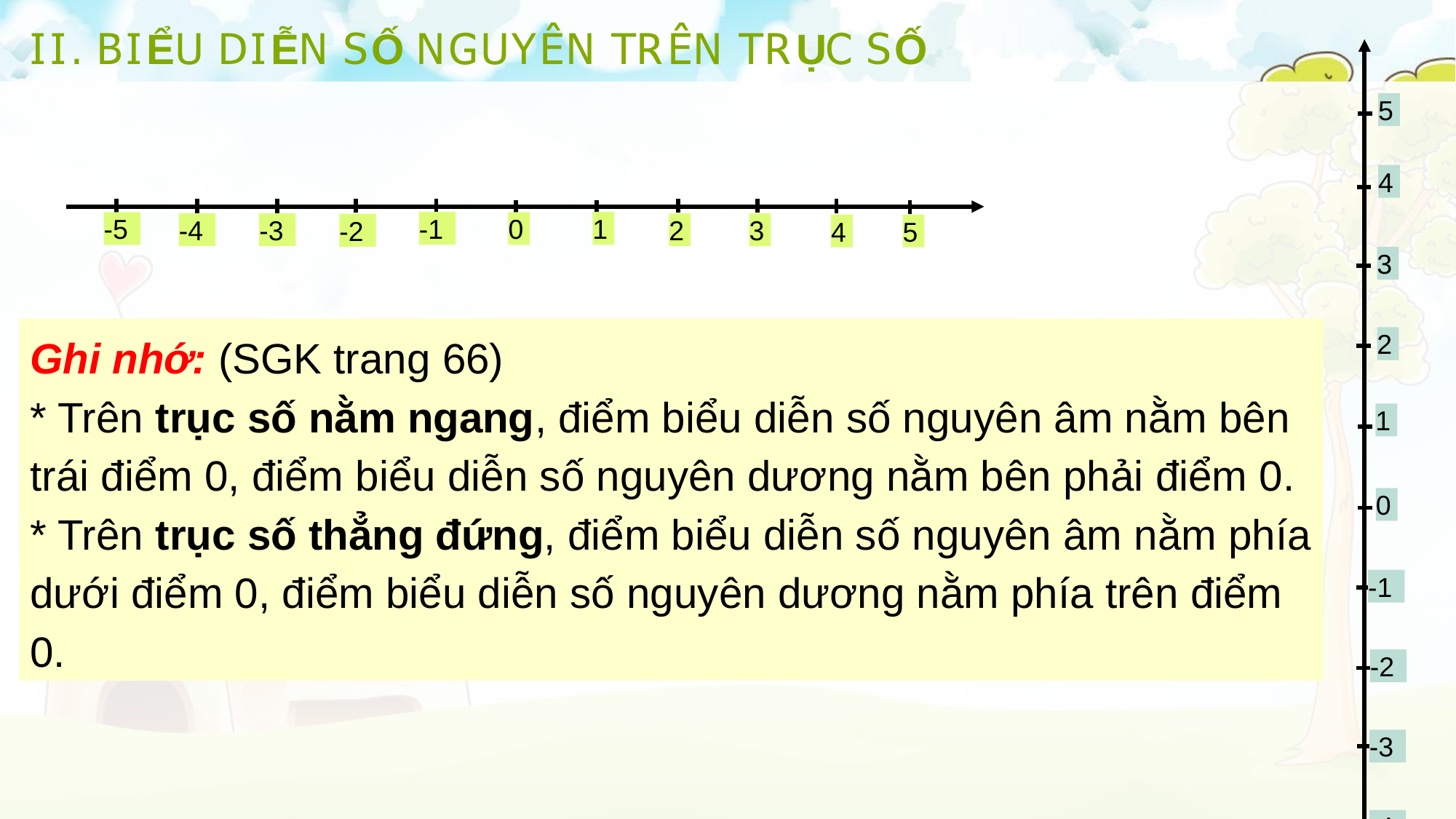

# II. BIỂU DIỄN SỐ NGUYÊN TRÊN TRỤC SỐ
-1
1
-5
0
-4
-3
2
3
-2
4
5
Ghi nhớ: (SGK trang 66)
* Trên trục số nằm ngang, điểm biểu diễn số nguyên âm nằm bên trái điểm 0, điểm biểu diễn số nguyên dương nằm bên phải điểm 0.
* Trên trục số thẳng đứng, điểm biểu diễn số nguyên âm nằm phía dưới điểm 0, điểm biểu diễn số nguyên dương nằm phía trên điểm 0.
-1
1
-5
0
-4
-3
2
3
-2
4
5